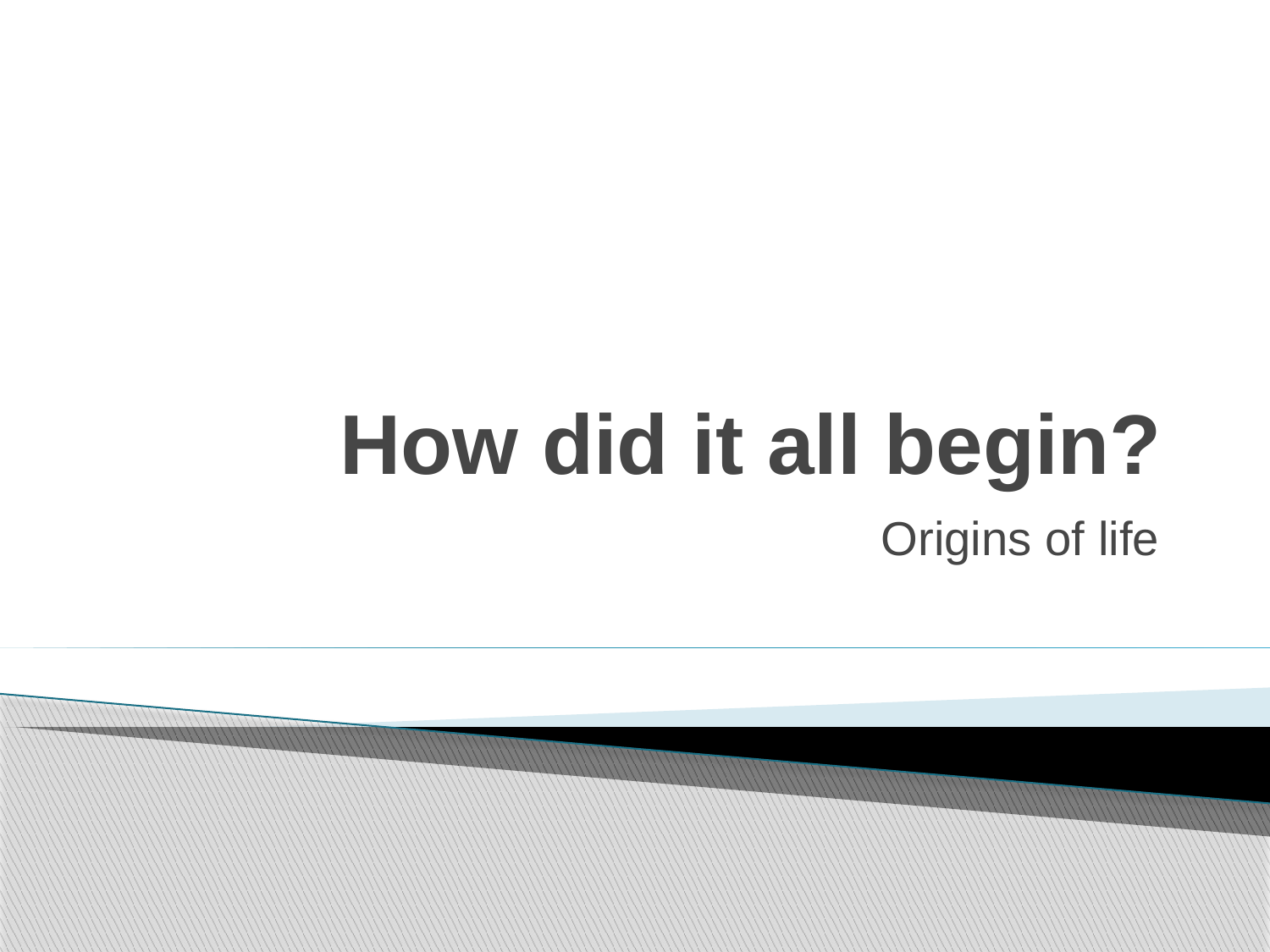

# How did it all begin?
Origins of life